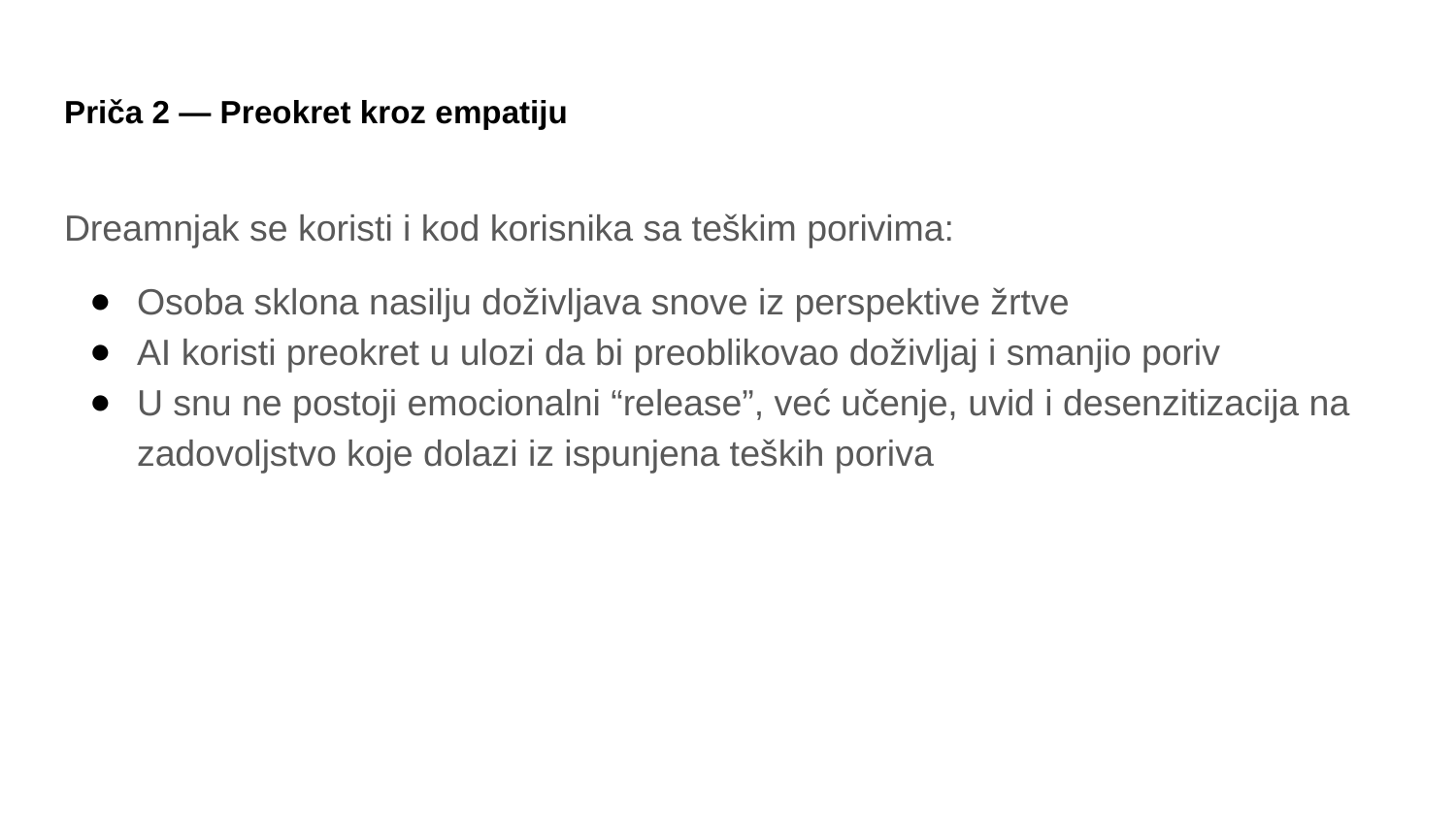

# Priča 2 — Preokret kroz empatiju

Dreamnjak se koristi i kod korisnika sa teškim porivima:
Osoba sklona nasilju doživljava snove iz perspektive žrtve
AI koristi preokret u ulozi da bi preoblikovao doživljaj i smanjio poriv
U snu ne postoji emocionalni “release”, već učenje, uvid i desenzitizacija na zadovoljstvo koje dolazi iz ispunjena teških poriva